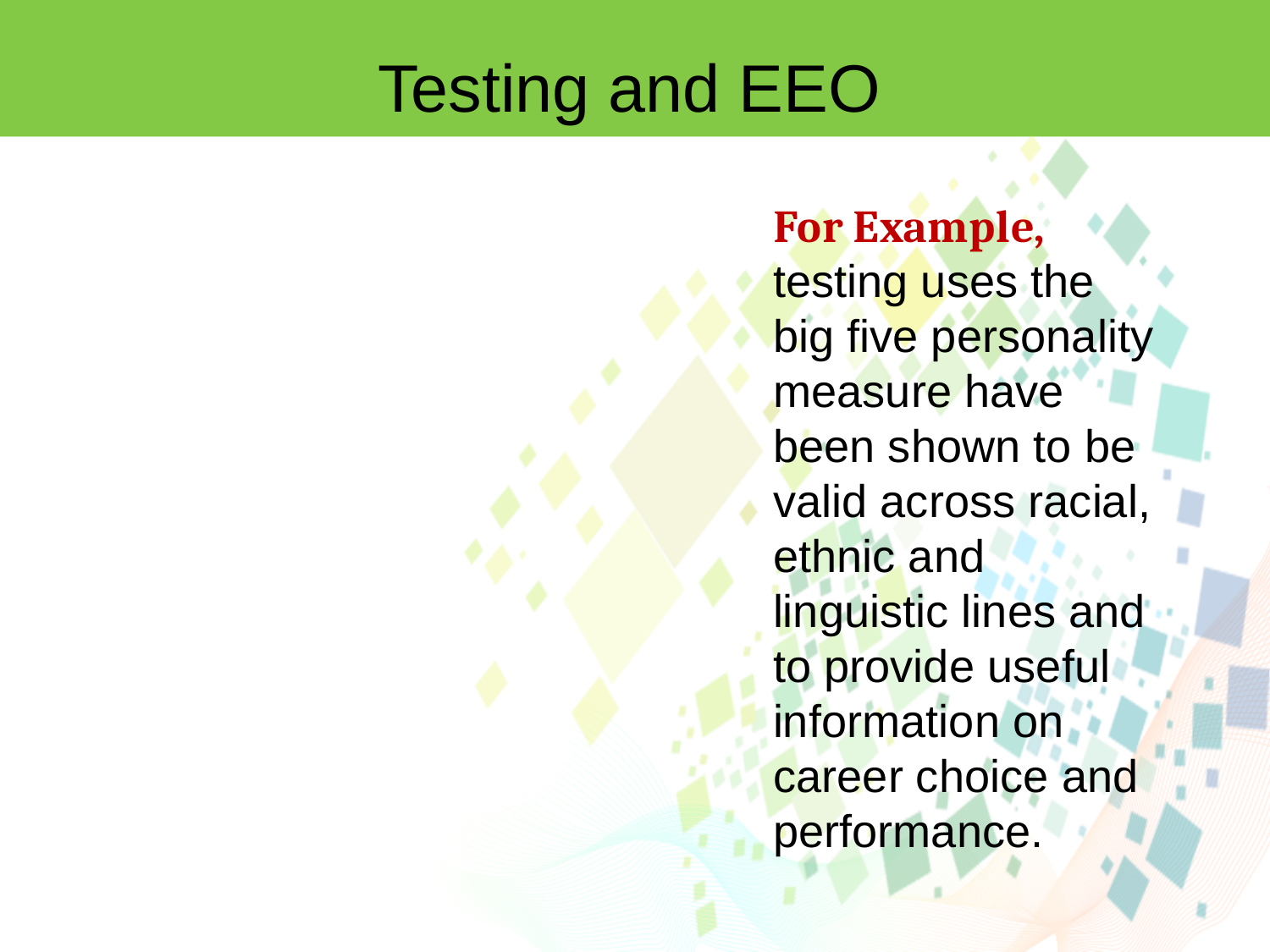

Testing and EEO
For Example, testing uses the big five personality measure have been shown to be valid across racial, ethnic and linguistic lines and to provide useful information on career choice and performance.